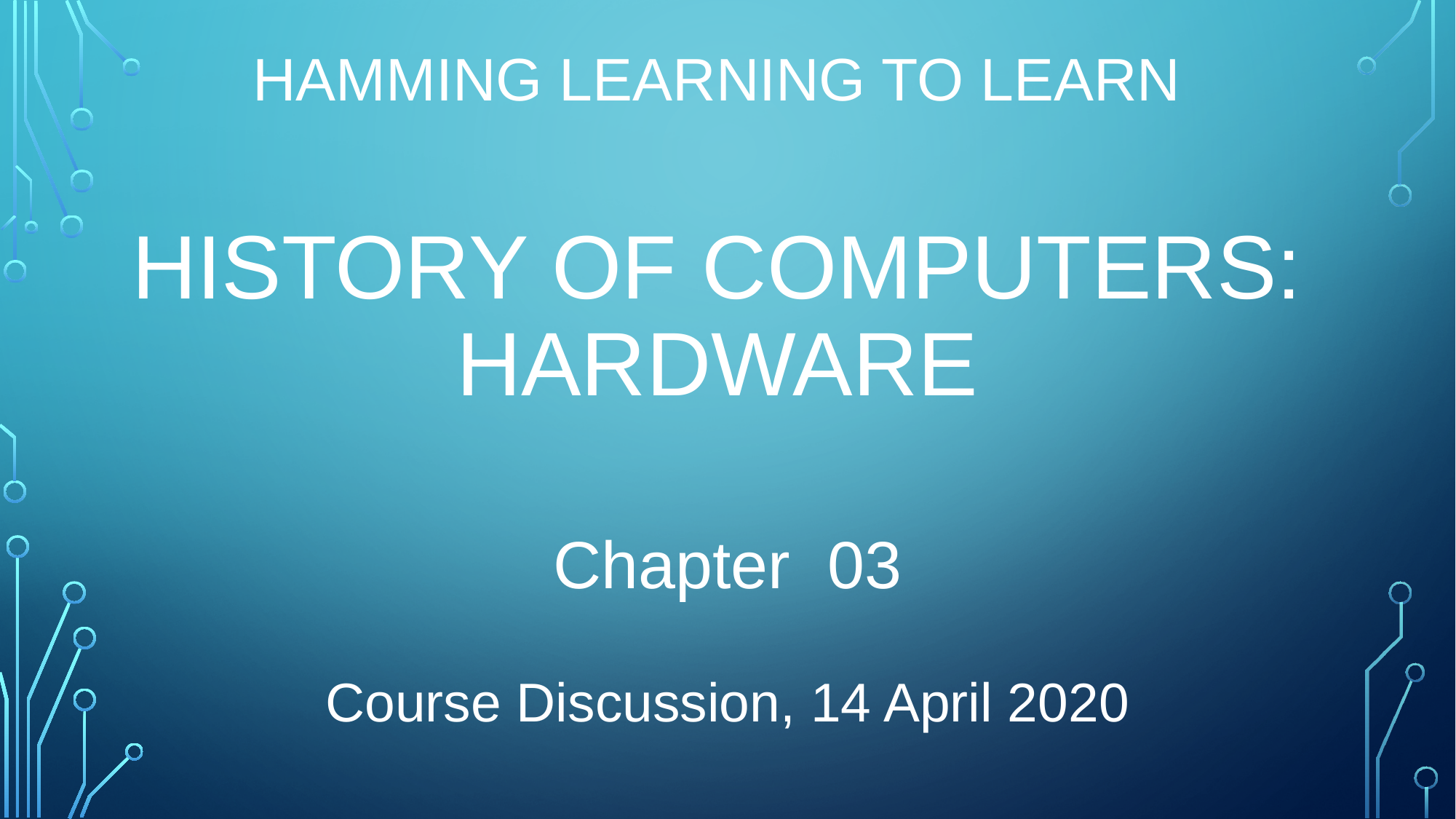

# Hamming Learning to Learn history of computers: Hardware
Chapter  03

Course Discussion, 14 April 2020